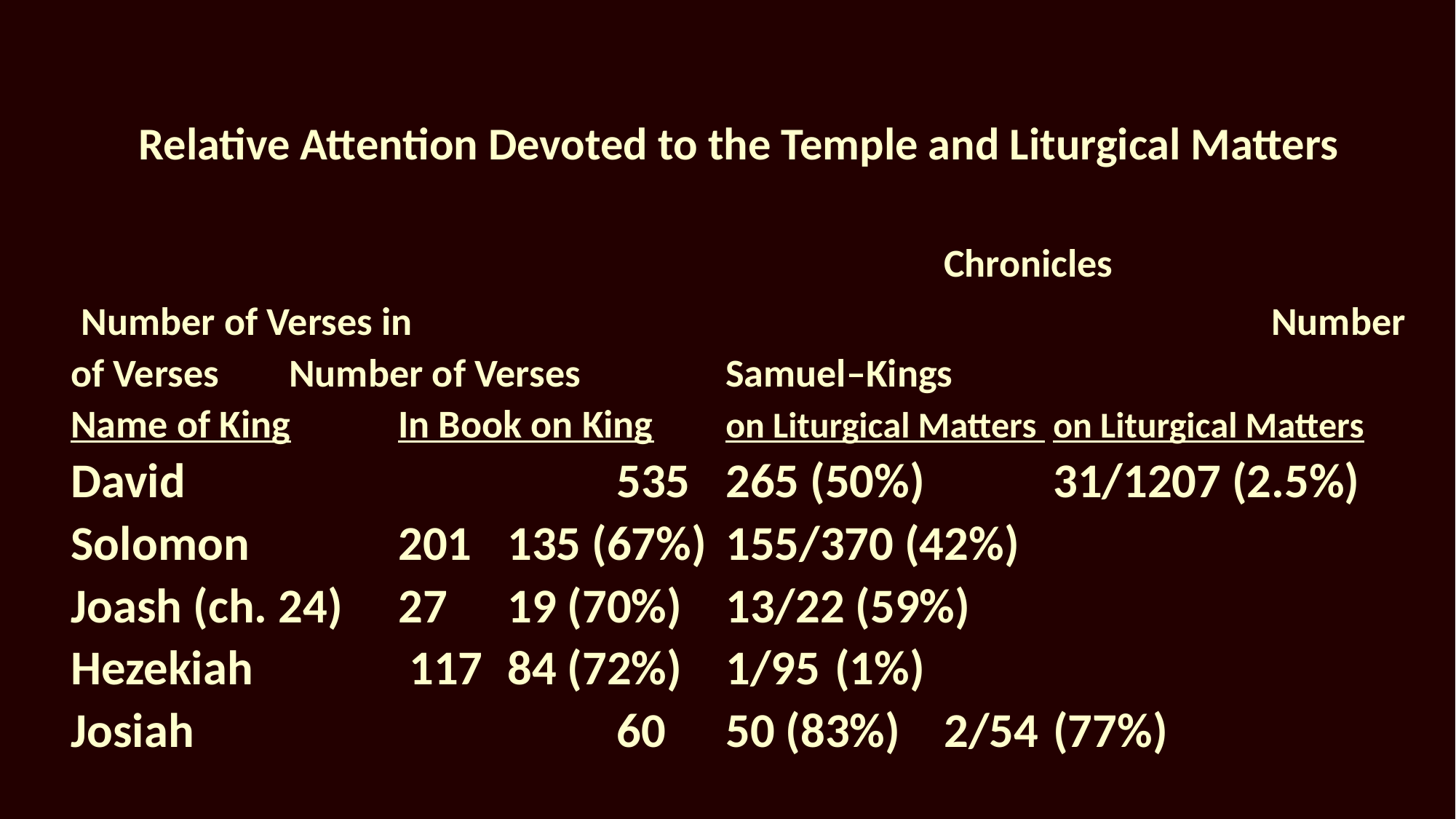

Relative Attention Devoted to the Temple and Liturgical Matters

								Chronicles			    Number of Verses in								Number of Verses	Number of Verses		Samuel–Kings
Name of King	In Book on King	on Liturgical Matters 	on Liturgical Matters
David				535	265 (50%)		31/1207 (2.5%)
Solomon		201	135 (67%)	155/370 (42%)
Joash (ch. 24)	27	19 (70%)	13/22 (59%)
Hezekiah		 117	84 (72%)	1/95 	(1%)
Josiah				60	50 (83%)	2/54 	(77%)